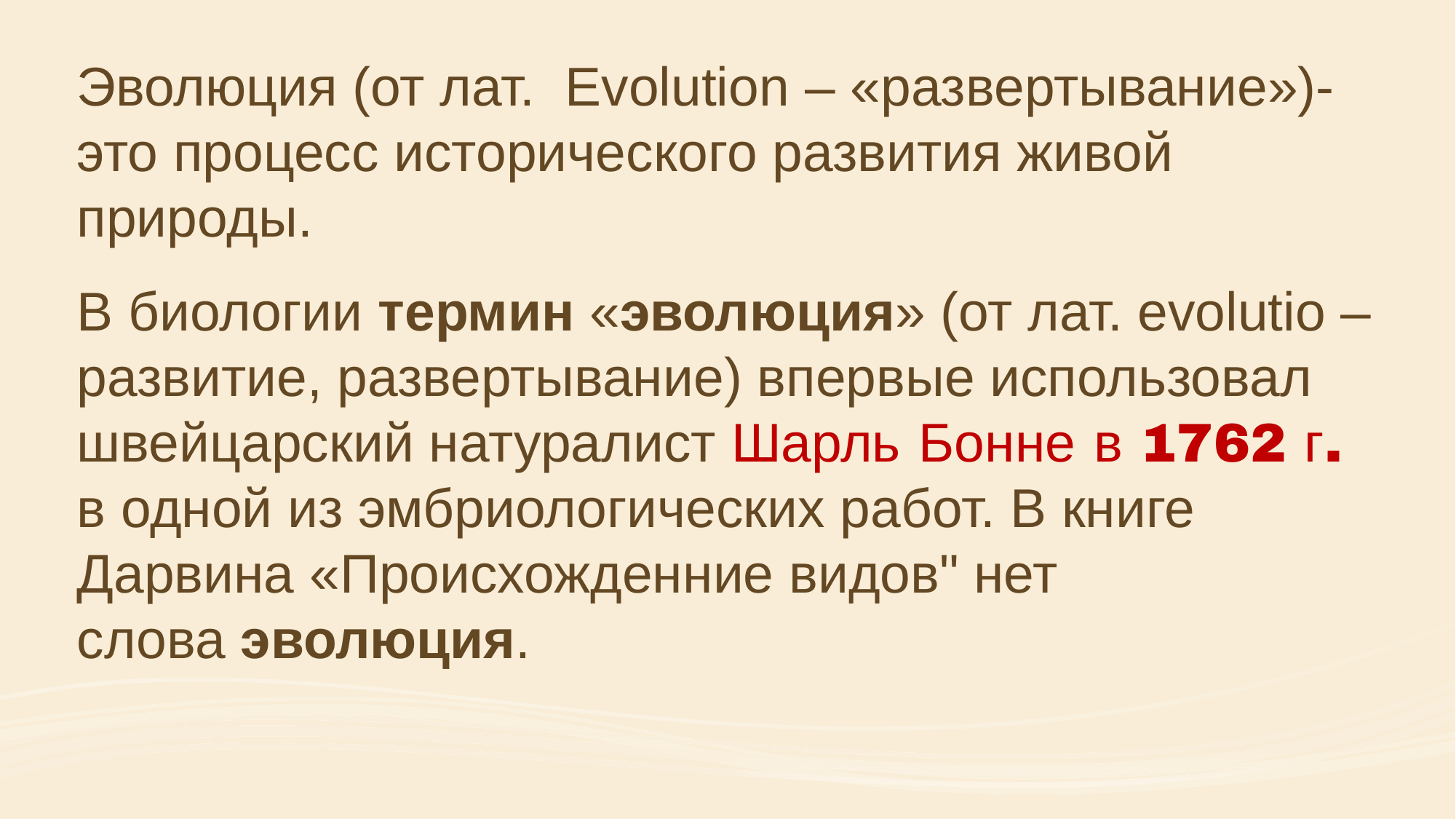

Эволюция (от лат.  Evolution – «развертывание»)-это про­цесс исторического развития живой природы.

В биологии термин «эволюция» (от лат. evolutio – развитие, развертывание) впервые использовал швейцарский натуралист Шарль Бонне в 1762 г. в одной из эмбриологических работ. В книге Дарвина «Происхожденние видов" нет слова эволюция.